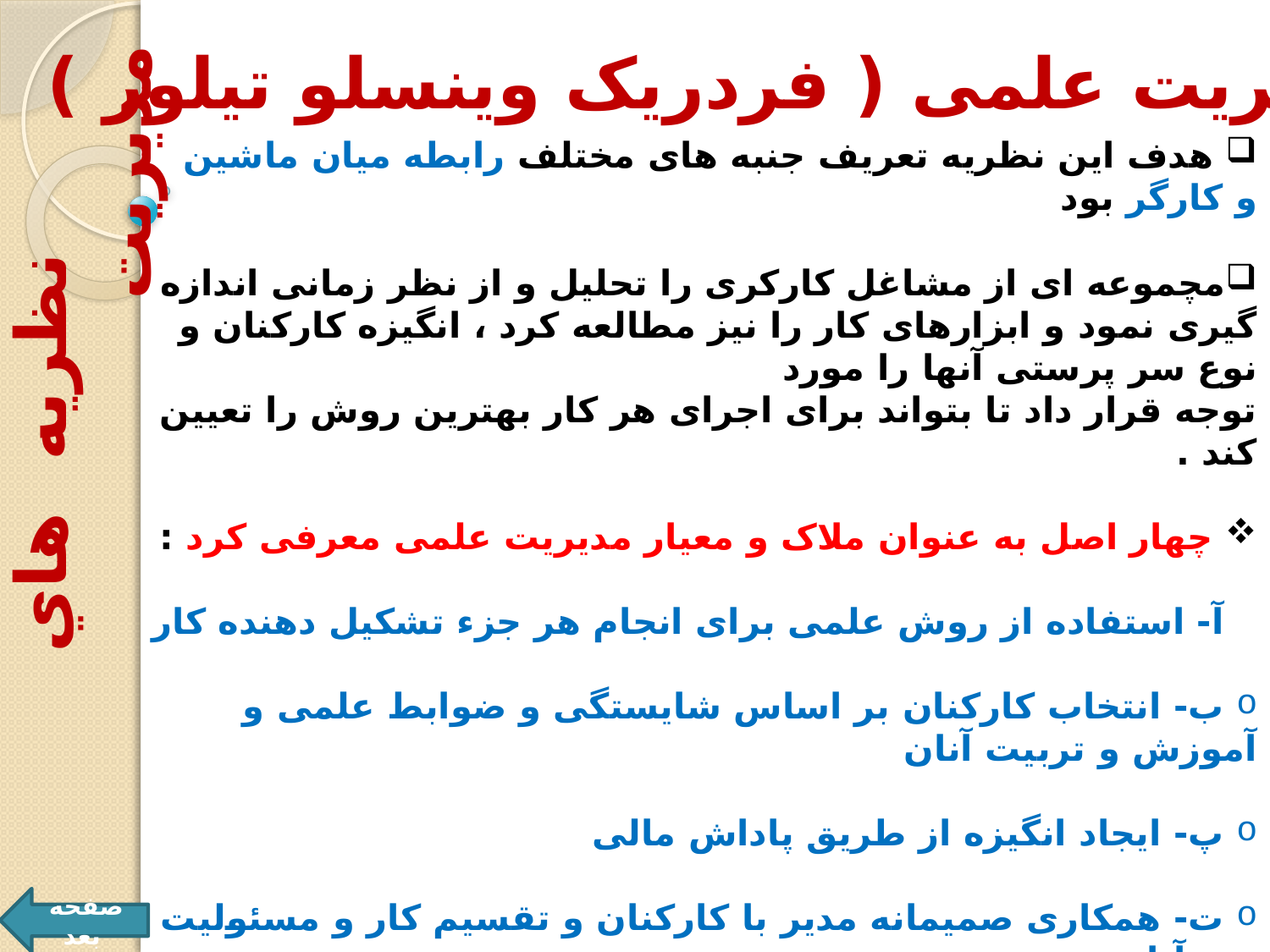

مدیریت علمی ( فردریک وینسلو تیلور )
 هدف این نظریه تعریف جنبه های مختلف رابطه میان ماشین و کارگر بود

مچموعه ای از مشاغل کارکری را تحلیل و از نظر زمانی اندازه گیری نمود و ابزارهای کار را نیز مطالعه کرد ، انگیزه کارکنان و نوع سر پرستی آنها را مورد
توجه قرار داد تا بتواند برای اجرای هر کار بهترین روش را تعیین کند .

 چهار اصل به عنوان ملاک و معیار مدیریت علمی معرفی کرد :

 آ- استفاده از روش علمی برای انجام هر جزء تشکیل دهنده کار

 ب- انتخاب کارکنان بر اساس شایستگی و ضوابط علمی و آموزش و تربیت آنان

 پ- ایجاد انگیزه از طریق پاداش مالی

 ت- همکاری صمیمانه مدیر با کارکنان و تقسیم کار و مسئولیت بین آنان
    نظريه هاي مديريت
صفحه  بعد